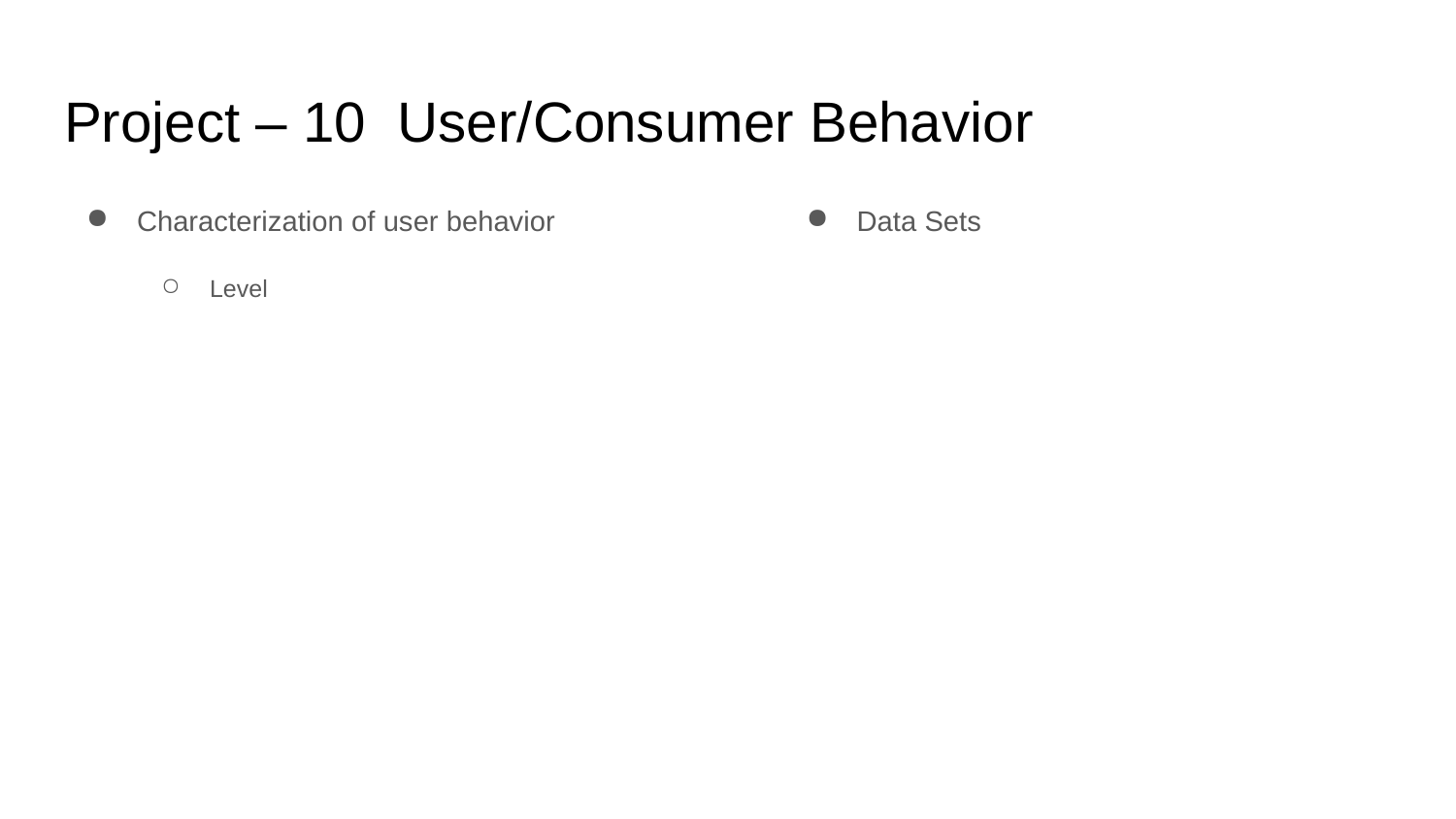

# Project – 10  User/Consumer Behavior
Characterization of user behavior
Level
Data Sets